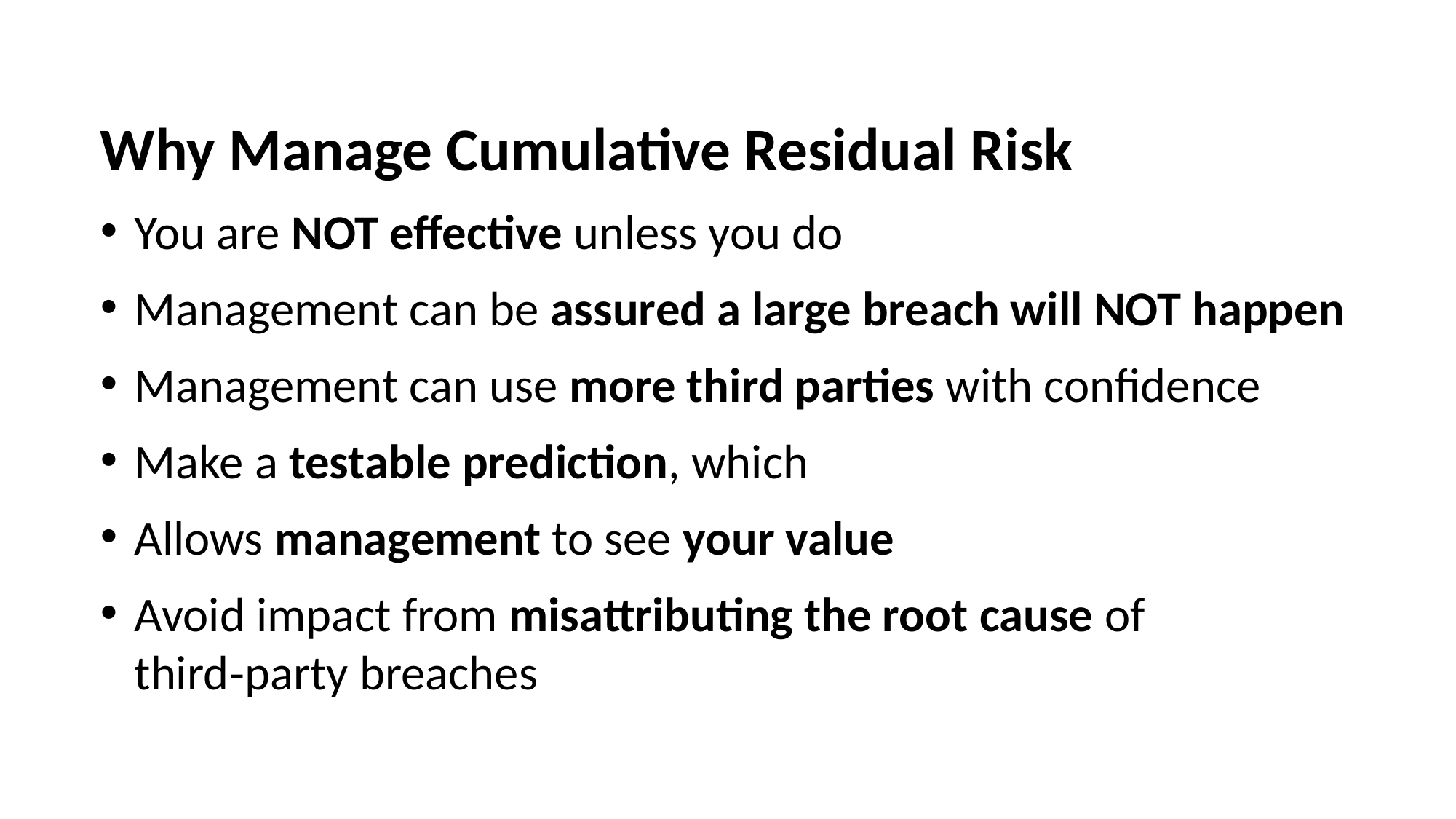

Why Manage Cumulative Residual Risk
You are NOT effective unless you do
Management can be assured a large breach will NOT happen
Management can use more third parties with confidence
Make a testable prediction, which
Allows management to see your value
Avoid impact from misattributing the root cause of third‑party breaches